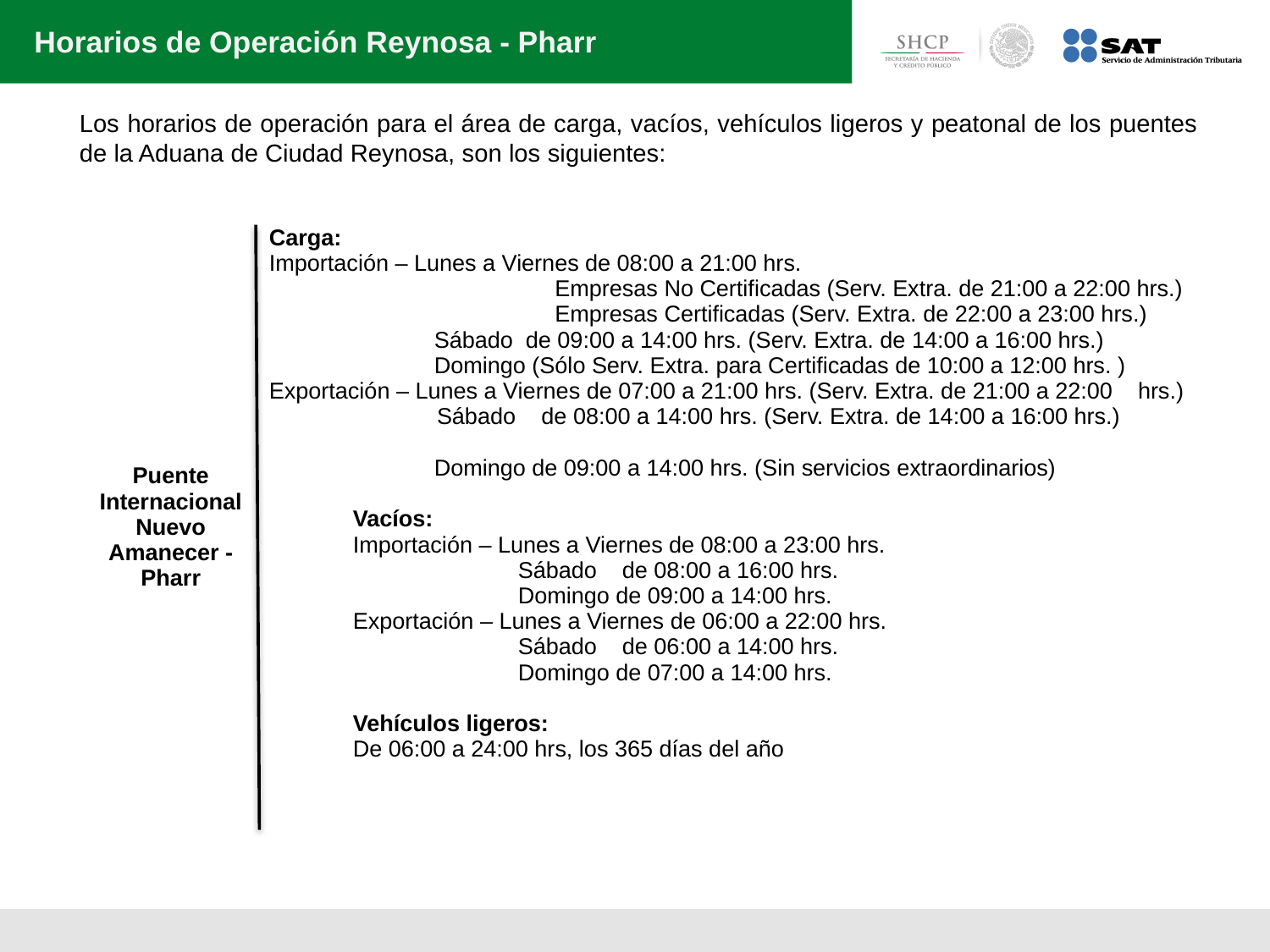

Horarios de Operación Reynosa - Pharr
Los horarios de operación para el área de carga, vacíos, vehículos ligeros y peatonal de los puentes de la Aduana de Ciudad Reynosa, son los siguientes:
| Puente Internacional Nuevo Amanecer -Pharr | Carga: Importación – Lunes a Viernes de 08:00 a 21:00 hrs. Empresas No Certificadas (Serv. Extra. de 21:00 a 22:00 hrs.) Empresas Certificadas (Serv. Extra. de 22:00 a 23:00 hrs.) Sábado de 09:00 a 14:00 hrs. (Serv. Extra. de 14:00 a 16:00 hrs.) Domingo (Sólo Serv. Extra. para Certificadas de 10:00 a 12:00 hrs. ) Exportación – Lunes a Viernes de 07:00 a 21:00 hrs. (Serv. Extra. de 21:00 a 22:00 hrs.) Sábado de 08:00 a 14:00 hrs. (Serv. Extra. de 14:00 a 16:00 hrs.) Domingo de 09:00 a 14:00 hrs. (Sin servicios extraordinarios)   Vacíos: Importación – Lunes a Viernes de 08:00 a 23:00 hrs. Sábado de 08:00 a 16:00 hrs. Domingo de 09:00 a 14:00 hrs. Exportación – Lunes a Viernes de 06:00 a 22:00 hrs. Sábado de 06:00 a 14:00 hrs. Domingo de 07:00 a 14:00 hrs.   Vehículos ligeros: De 06:00 a 24:00 hrs, los 365 días del año |
| --- | --- |